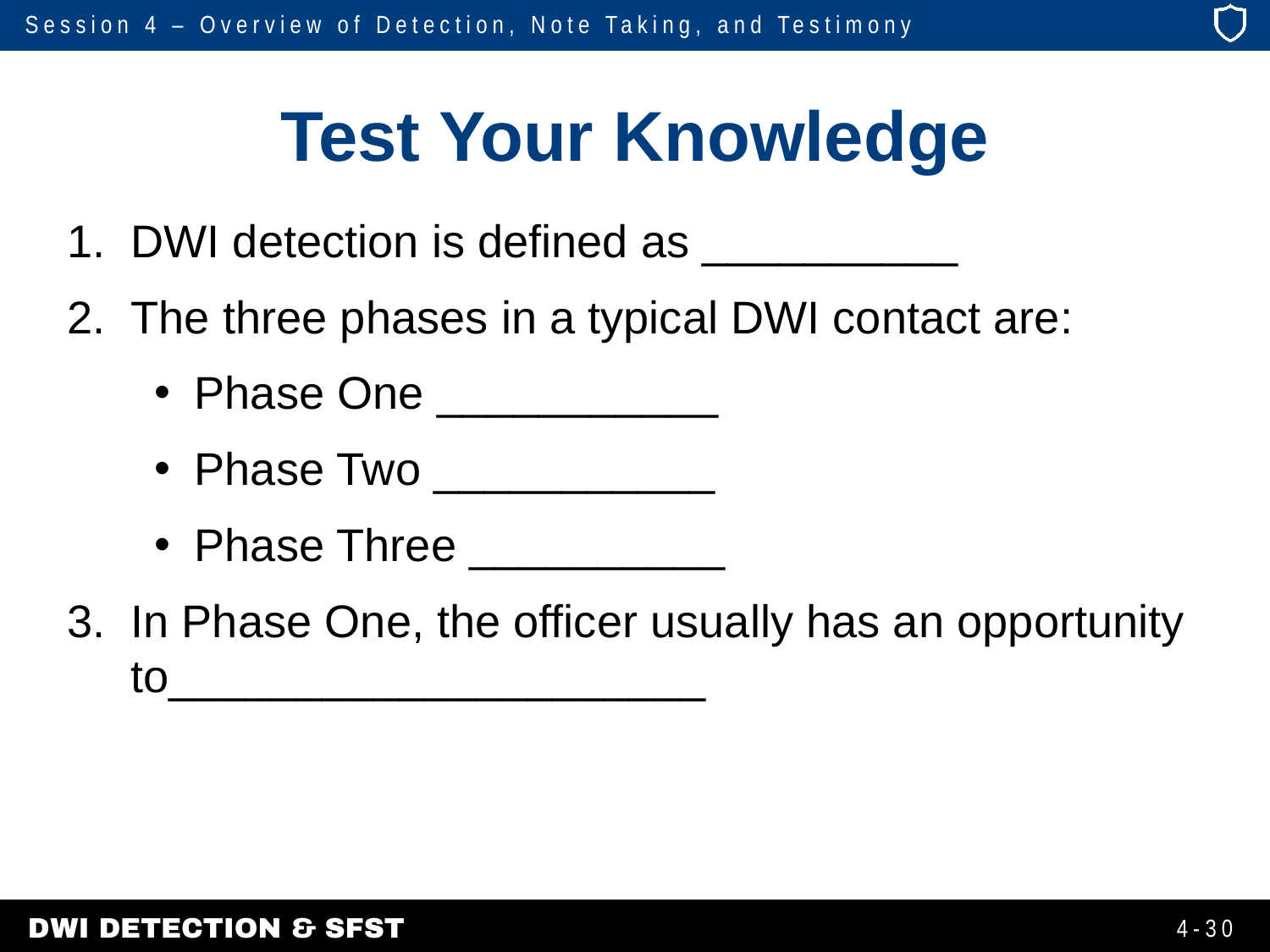

# Test Your Knowledge
DWI detection is defined as __________
The three phases in a typical DWI contact are:
Phase One ___________
Phase Two ___________
Phase Three __________
In Phase One, the officer usually has an opportunity to_____________________

4-30